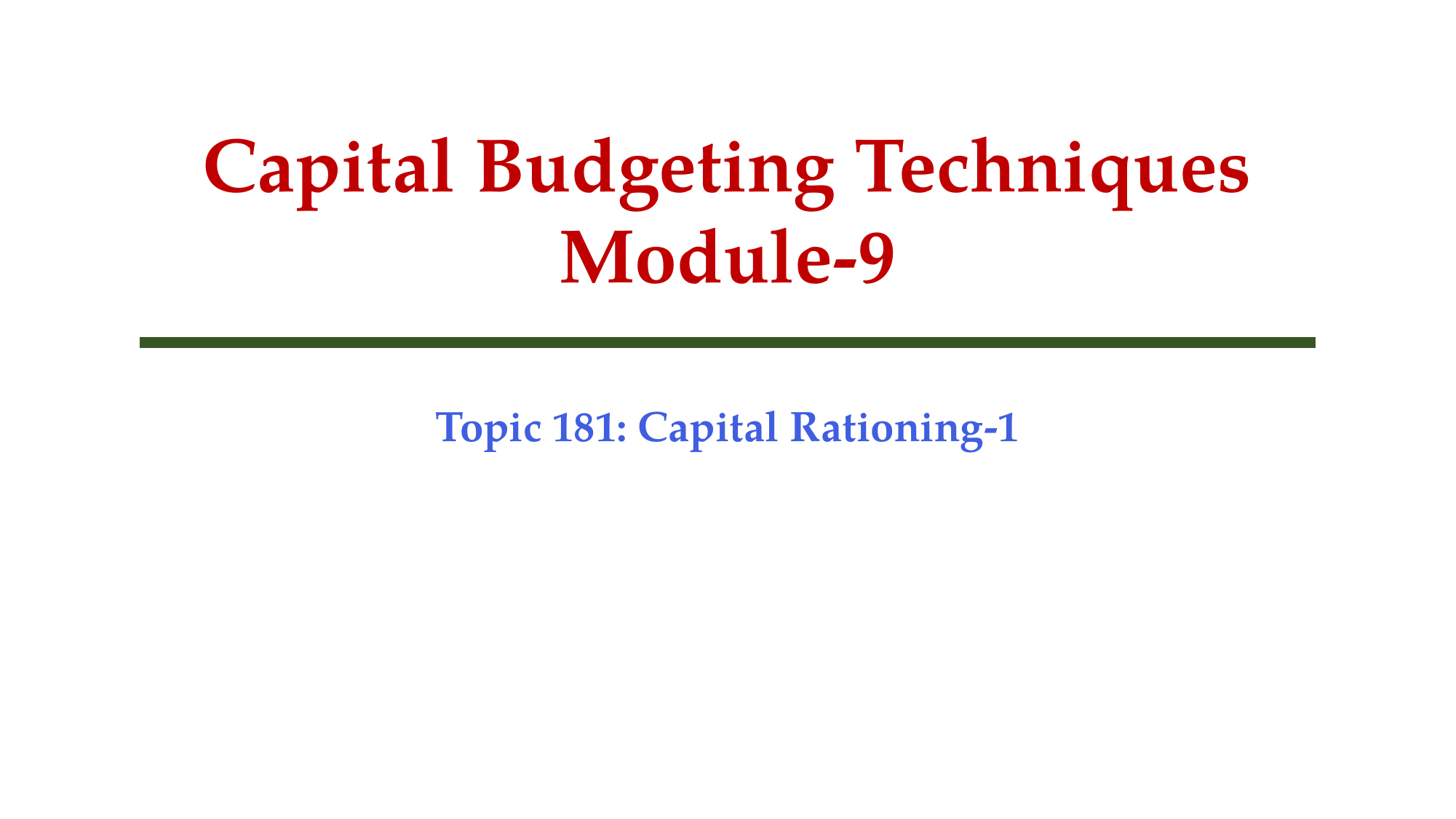

Capital Budgeting Techniques
Module-9
Topic 181: Capital Rationing-1